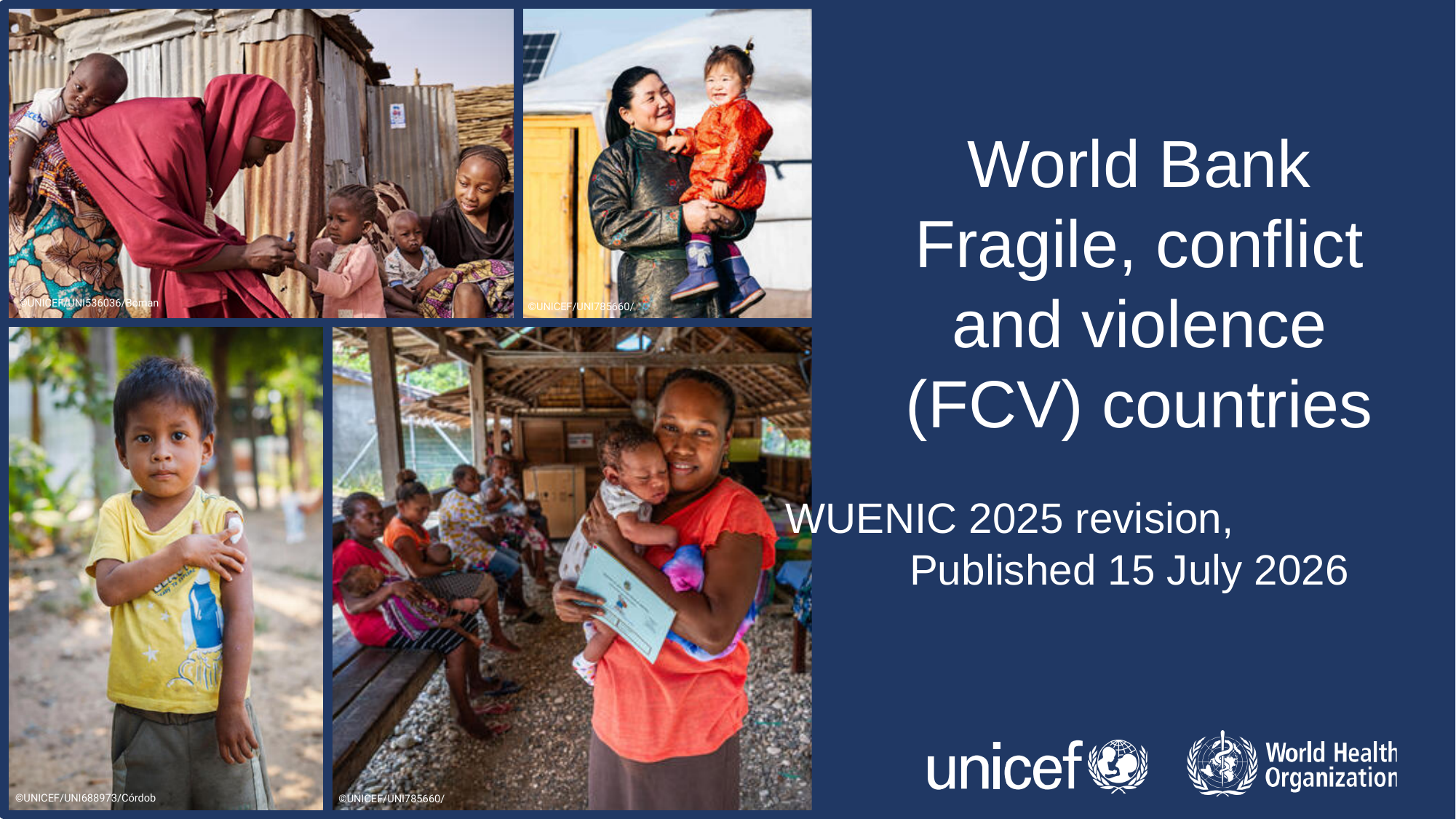

# World Bank Fragile, conflict and violence (FCV) countries
WUENIC 2025 revision,
Published 15 July 2026